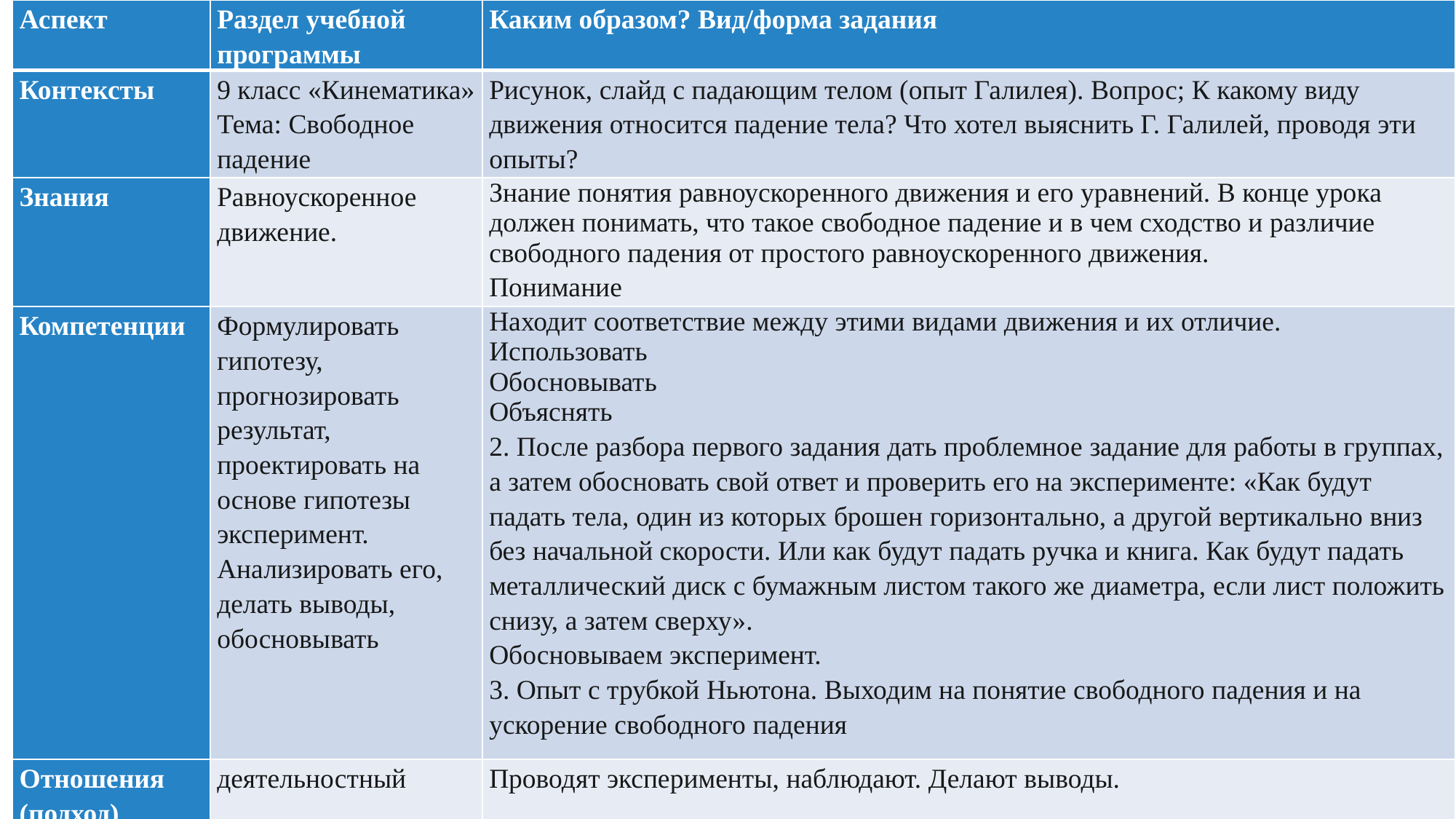

| Аспект | Раздел учебной программы | Каким образом? Вид/форма задания |
| --- | --- | --- |
| Контексты | 9 класс «Кинематика» Тема: Свободное падение | Рисунок, слайд с падающим телом (опыт Галилея). Вопрос; К какому виду движения относится падение тела? Что хотел выяснить Г. Галилей, проводя эти опыты? |
| Знания | Равноускоренное движение. | Знание понятия равноускоренного движения и его уравнений. В конце урока должен понимать, что такое свободное падение и в чем сходство и различие свободного падения от простого равноускоренного движения. Понимание |
| Компетенции | Формулировать гипотезу, прогнозировать результат, проектировать на основе гипотезы эксперимент. Анализировать его, делать выводы, обосновывать | Находит соответствие между этими видами движения и их отличие. Использовать Обосновывать Объяснять 2. После разбора первого задания дать проблемное задание для работы в группах, а затем обосновать свой ответ и проверить его на эксперименте: «Как будут падать тела, один из которых брошен горизонтально, а другой вертикально вниз без начальной скорости. Или как будут падать ручка и книга. Как будут падать металлический диск с бумажным листом такого же диаметра, если лист положить снизу, а затем сверху». Обосновываем эксперимент. 3. Опыт с трубкой Ньютона. Выходим на понятие свободного падения и на ускорение свободного падения |
| Отношения (подход) | деятельностный | Проводят эксперименты, наблюдают. Делают выводы. |

12